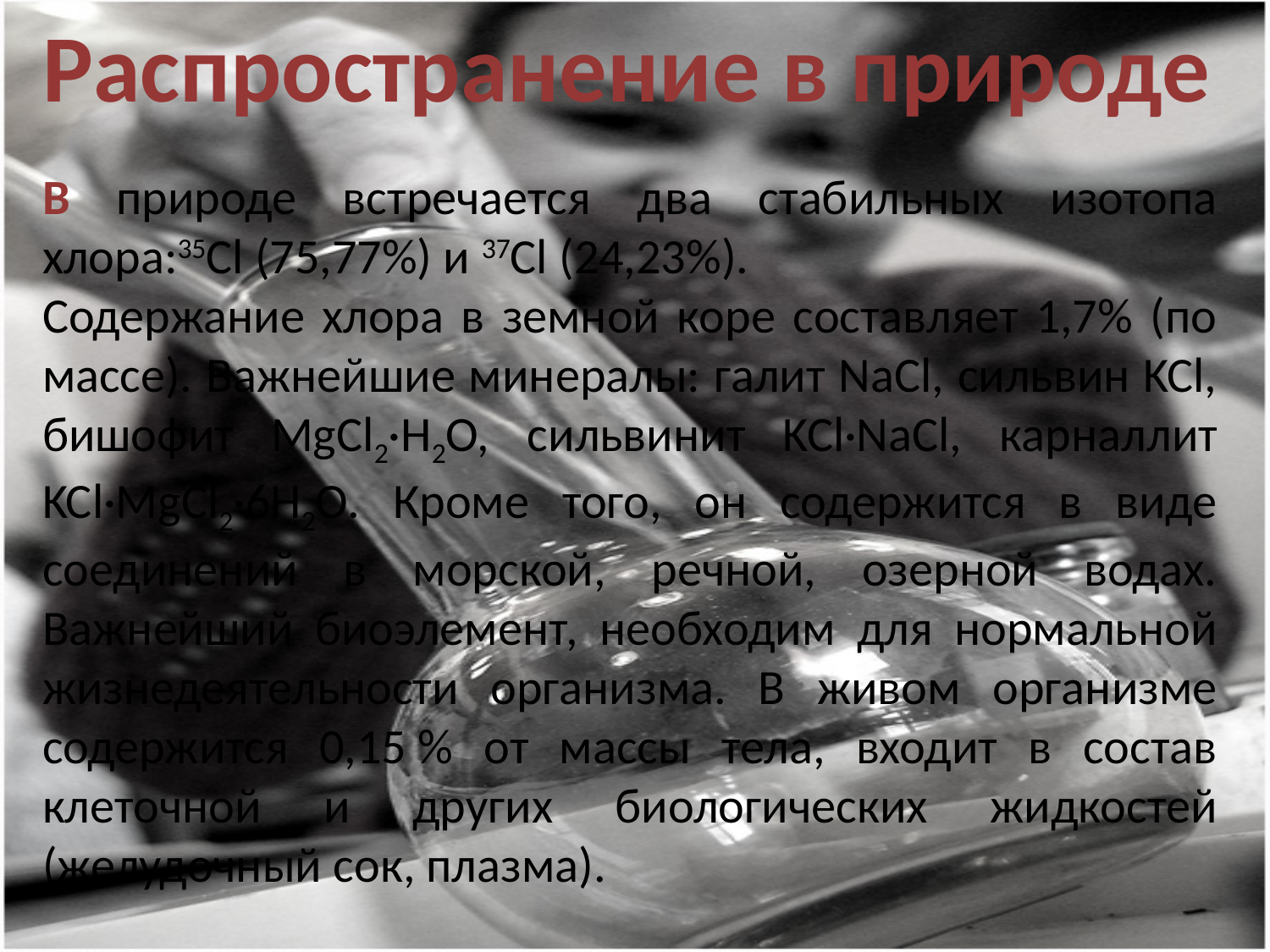

# Распространение в природе
В природе встречается два стабильных изотопа хлора:35Cl (75,77%) и 37Cl (24,23%).
Содержание хлора в земной коре составляет 1,7% (по массе). Важнейшие минералы: галит NaCl, сильвин KCl, бишофит MgCl2·H2O, сильвинит KCl·NaCl, карналлит KCl·MgCl2·6H2O. Кроме того, он содержится в виде соединений в морской, речной, озерной водах. Важнейший биоэлемент, необходим для нормальной жизнедеятельности организма. В живом организме содержится 0,15 % от массы тела, входит в состав клеточной и других биологических жидкостей (желудочный сок, плазма).